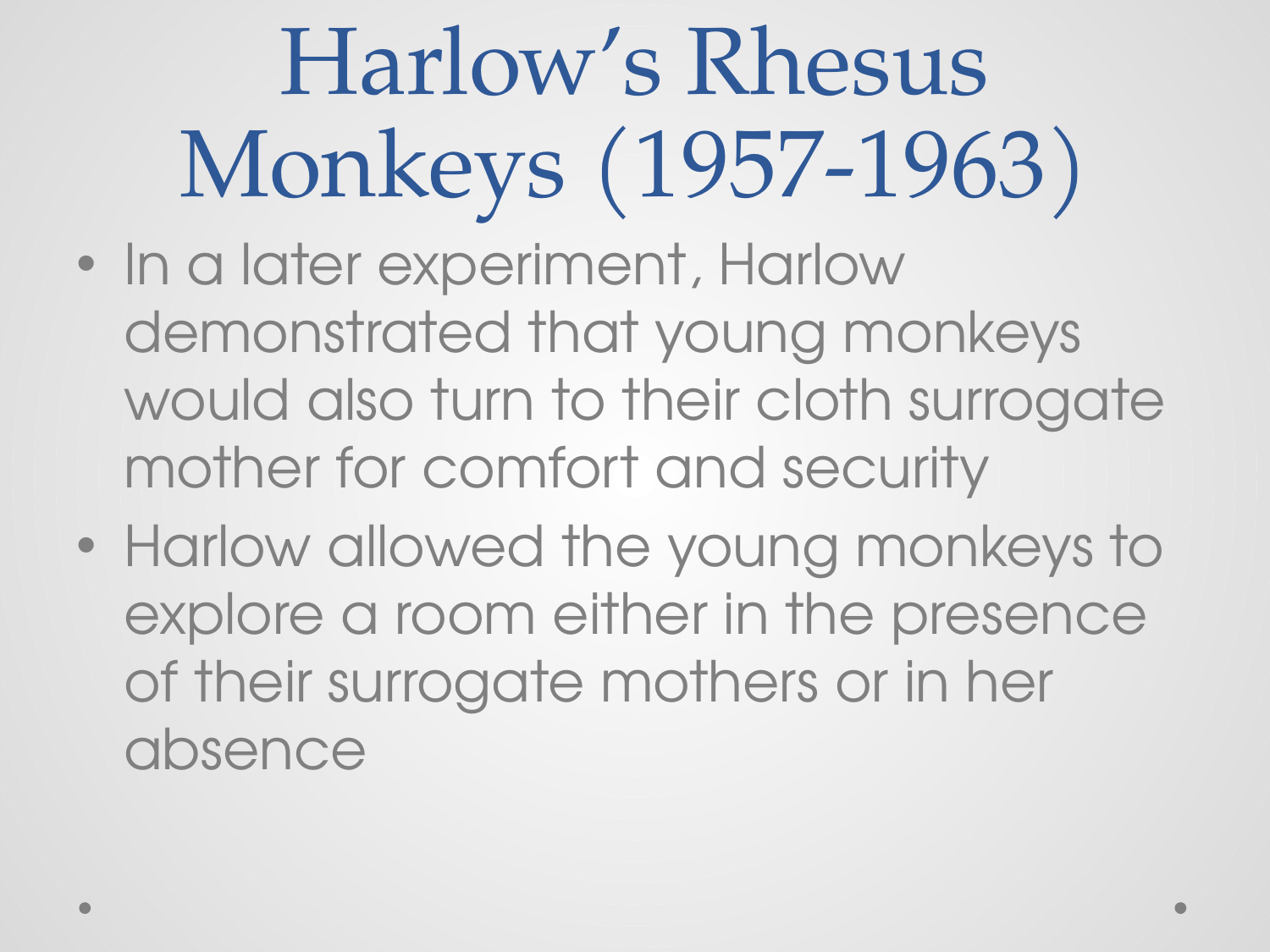

# Harlow’s Rhesus Monkeys (1957-1963)
In a later experiment, Harlow demonstrated that young monkeys would also turn to their cloth surrogate mother for comfort and security
Harlow allowed the young monkeys to explore a room either in the presence of their surrogate mothers or in her absence